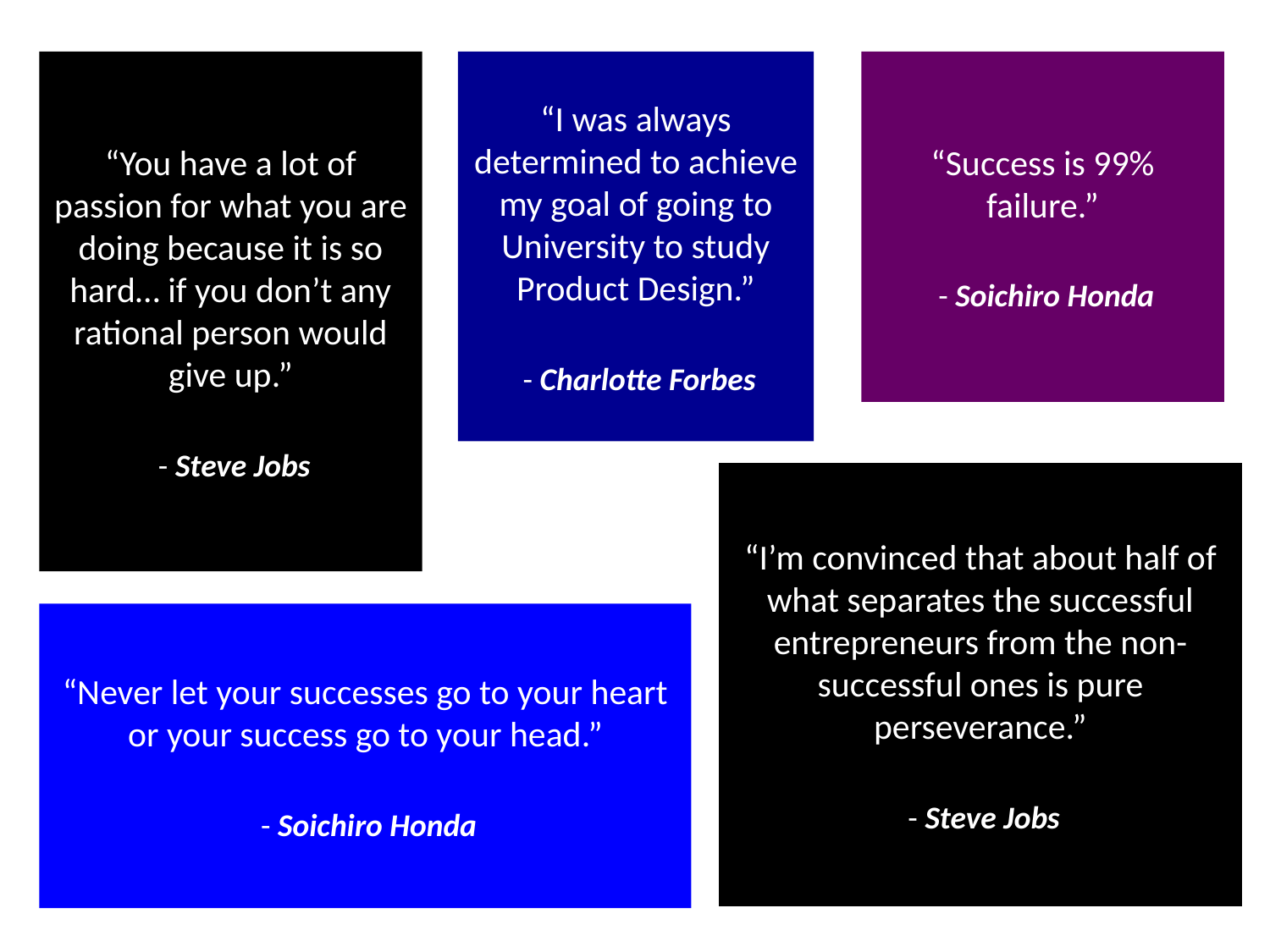

“I was always determined to achieve my goal of going to University to study Product Design.”
 - Charlotte Forbes
# “You have a lot of passion for what you are doing because it is so hard… if you don’t any rational person would give up.” - Steve Jobs
“Success is 99% failure.”
 - Soichiro Honda
“I’m convinced that about half of what separates the successful entrepreneurs from the non-successful ones is pure perseverance.”
 - Steve Jobs
“Never let your successes go to your heart or your success go to your head.”
 - Soichiro Honda